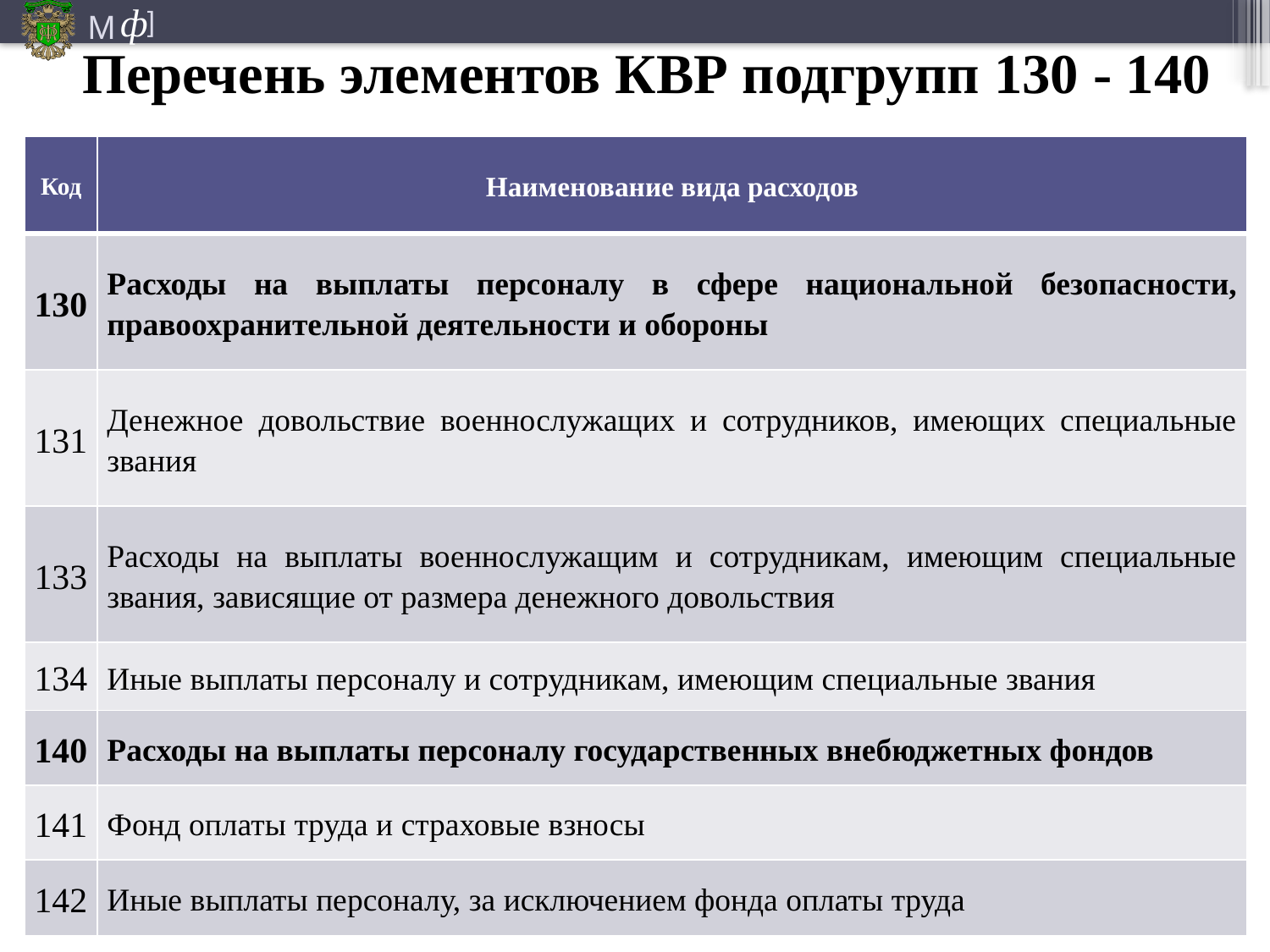

# Перечень элементов КВР подгрупп 130 - 140
| Код | Наименование вида расходов |
| --- | --- |
| 130 | Расходы на выплаты персоналу в сфере национальной безопасности, правоохранительной деятельности и обороны |
| 131 | Денежное довольствие военнослужащих и сотрудников, имеющих специальные звания |
| 133 | Расходы на выплаты военнослужащим и сотрудникам, имеющим специальные звания, зависящие от размера денежного довольствия |
| 134 | Иные выплаты персоналу и сотрудникам, имеющим специальные звания |
| 140 | Расходы на выплаты персоналу государственных внебюджетных фондов |
| 141 | Фонд оплаты труда и страховые взносы |
| 142 | Иные выплаты персоналу, за исключением фонда оплаты труда |